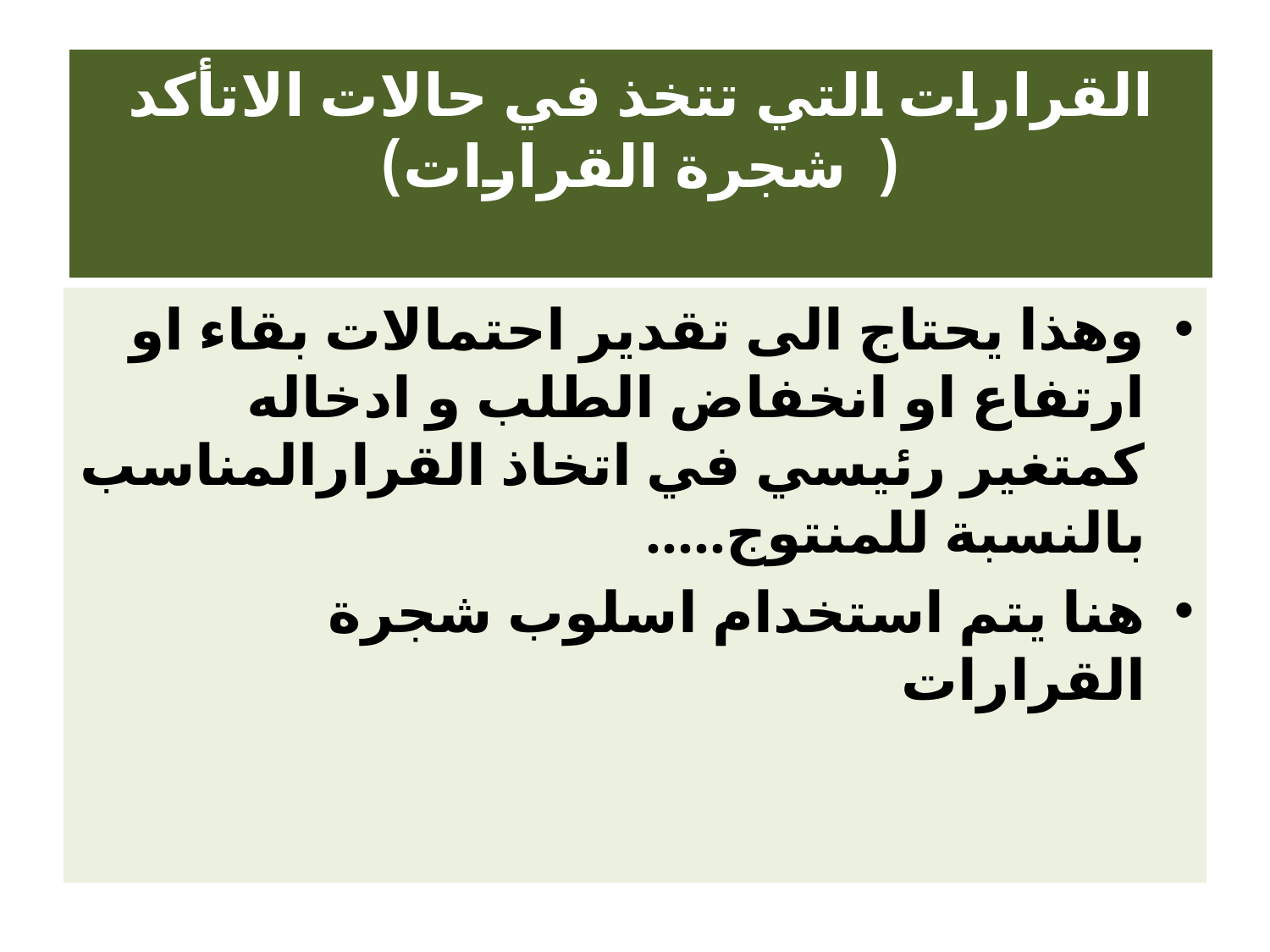

# القرارات التي تتخذ في حالات الاتأكد (  شجرة القرارات)
وهذا يحتاج الى تقدير احتمالات بقاء او ارتفاع او انخفاض الطلب و ادخاله كمتغير رئيسي في اتخاذ القرارالمناسب بالنسبة للمنتوج.....
هنا يتم استخدام اسلوب شجرة القرارات